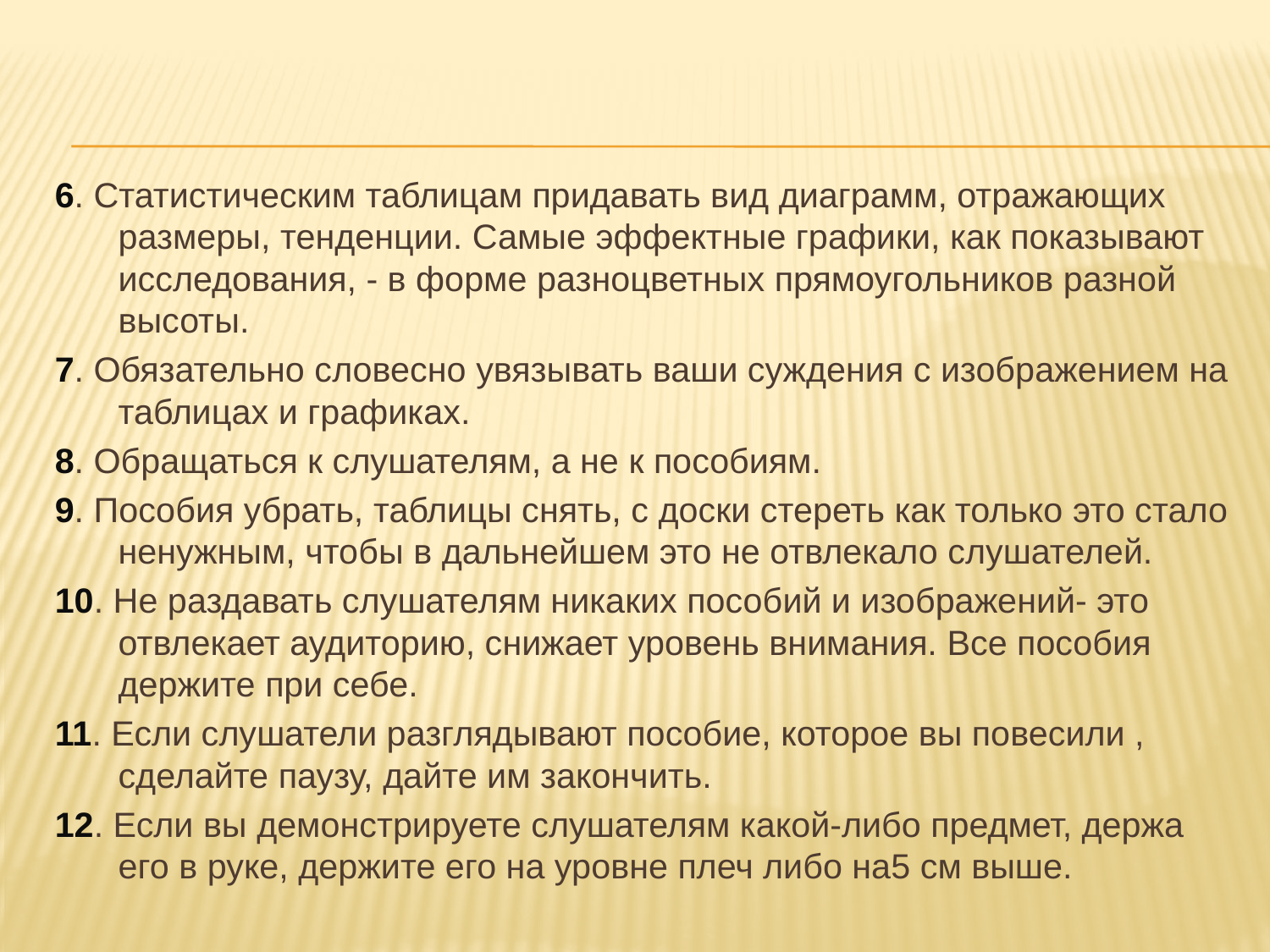

6. Статистическим таблицам придавать вид диаграмм, отражающих размеры, тенденции. Самые эффектные графики, как показывают исследования, - в форме разноцветных прямоугольников разной высоты.
7. Обязательно словесно увязывать ваши суждения с изображением на таблицах и графиках.
8. Обращаться к слушателям, а не к пособиям.
9. Пособия убрать, таблицы снять, с доски стереть как только это стало ненужным, чтобы в дальнейшем это не отвлекало слушателей.
10. Не раздавать слушателям никаких пособий и изображений- это отвлекает аудиторию, снижает уровень внимания. Все пособия держите при себе.
11. Если слушатели разглядывают пособие, которое вы повесили , сделайте паузу, дайте им закончить.
12. Если вы демонстрируете слушателям какой-либо предмет, держа его в руке, держите его на уровне плеч либо на5 см выше.